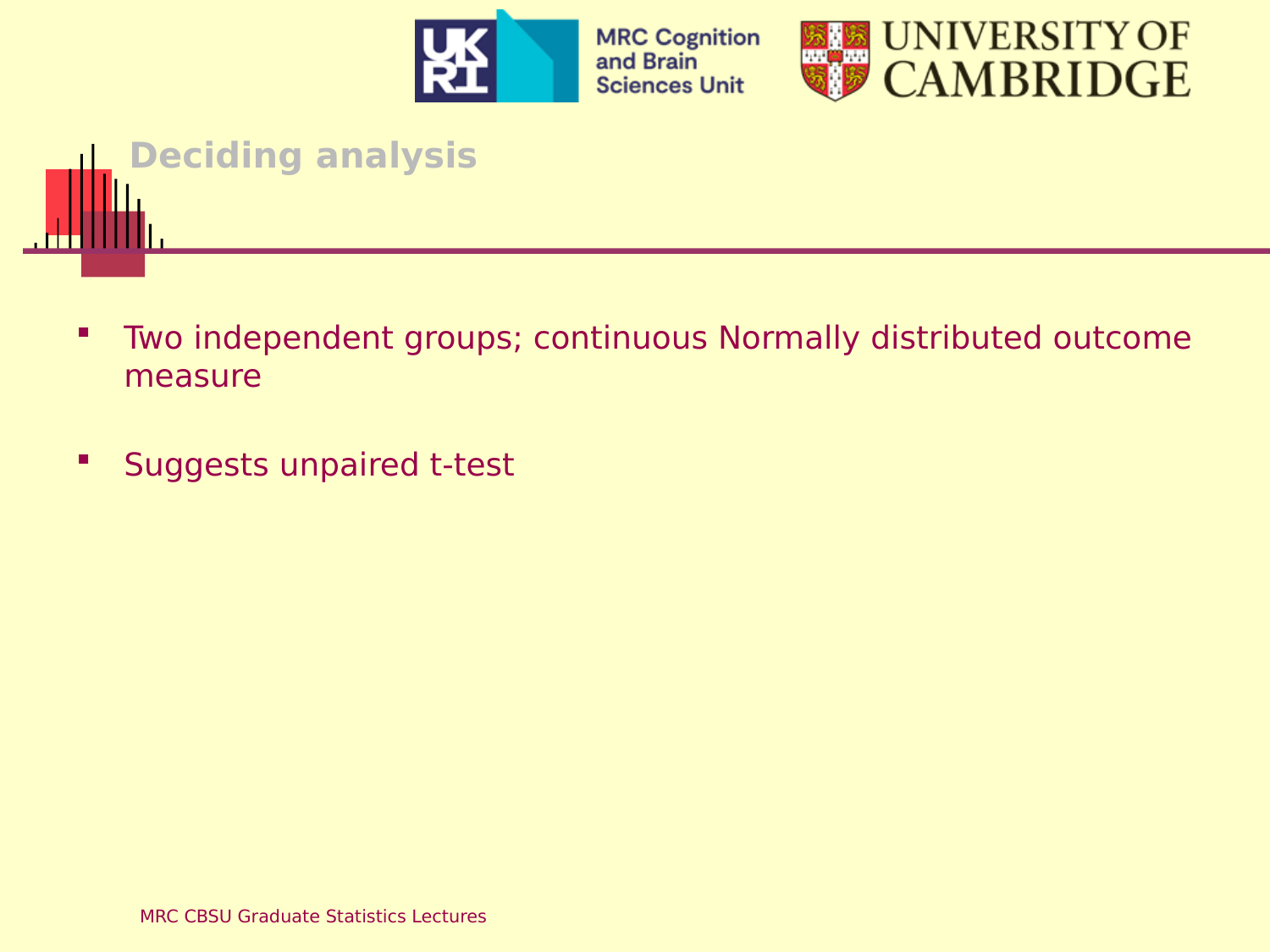

# Deciding analysis

Two independent groups; continuous Normally distributed outcome measure

Suggests unpaired t-test

MRC CBSU Graduate Statistics Lectures